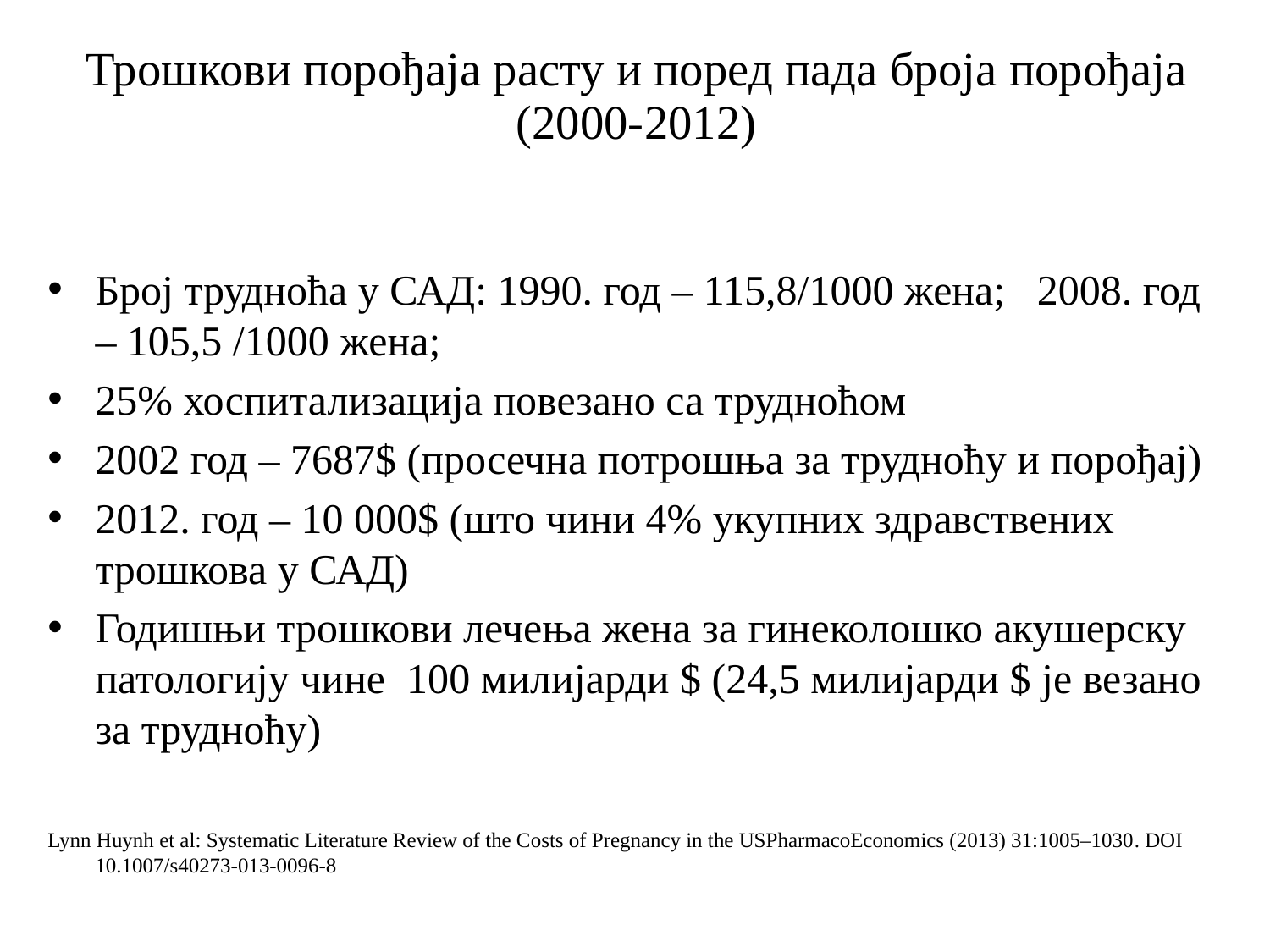

# Трошкови порођаја расту и поред пада броја порођаја (2000-2012)
Број трудноћа у САД: 1990. год – 115,8/1000 жена;   2008. год – 105,5 /1000 жена;
25% хоспитализација повезано са трудноћом
2002 год – 7687$ (просечна потрошња за трудноћу и порођај)
2012. год – 10 000$ (што чини 4% укупних здравствених трошкова у САД)
Годишњи трошкови лечења жена за гинеколошко акушерску патологију чине  100 милијарди $ (24,5 милијарди $ је везано за трудноћу)

Lynn Huynh et al: Systematic Literature Review of the Costs of Pregnancy in the USPharmacoEconomics (2013) 31:1005–1030. DOI 10.1007/s40273-013-0096-8